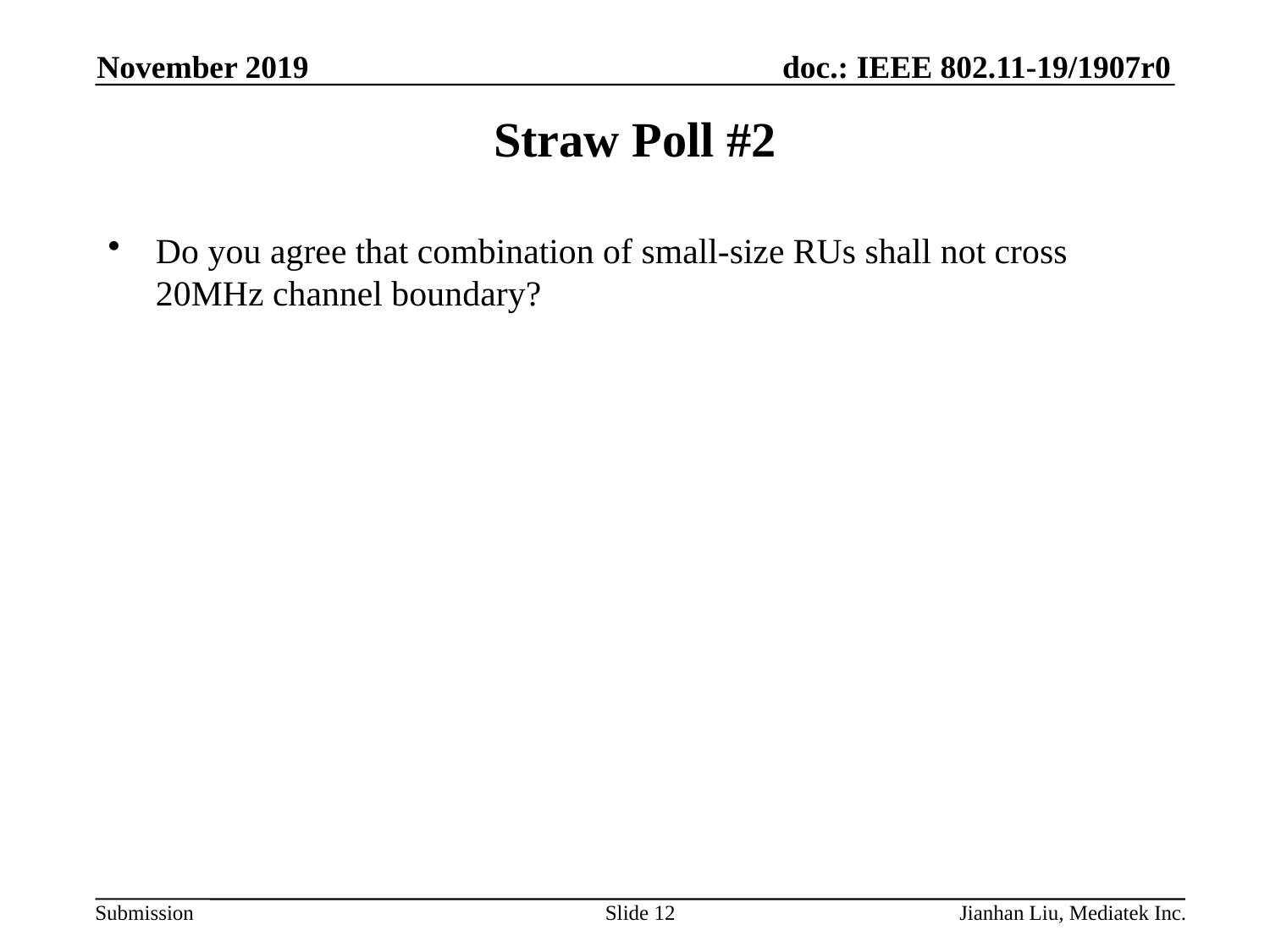

November 2019
# Straw Poll #2
Do you agree that combination of small-size RUs shall not cross 20MHz channel boundary?
Slide 12
Jianhan Liu, Mediatek Inc.